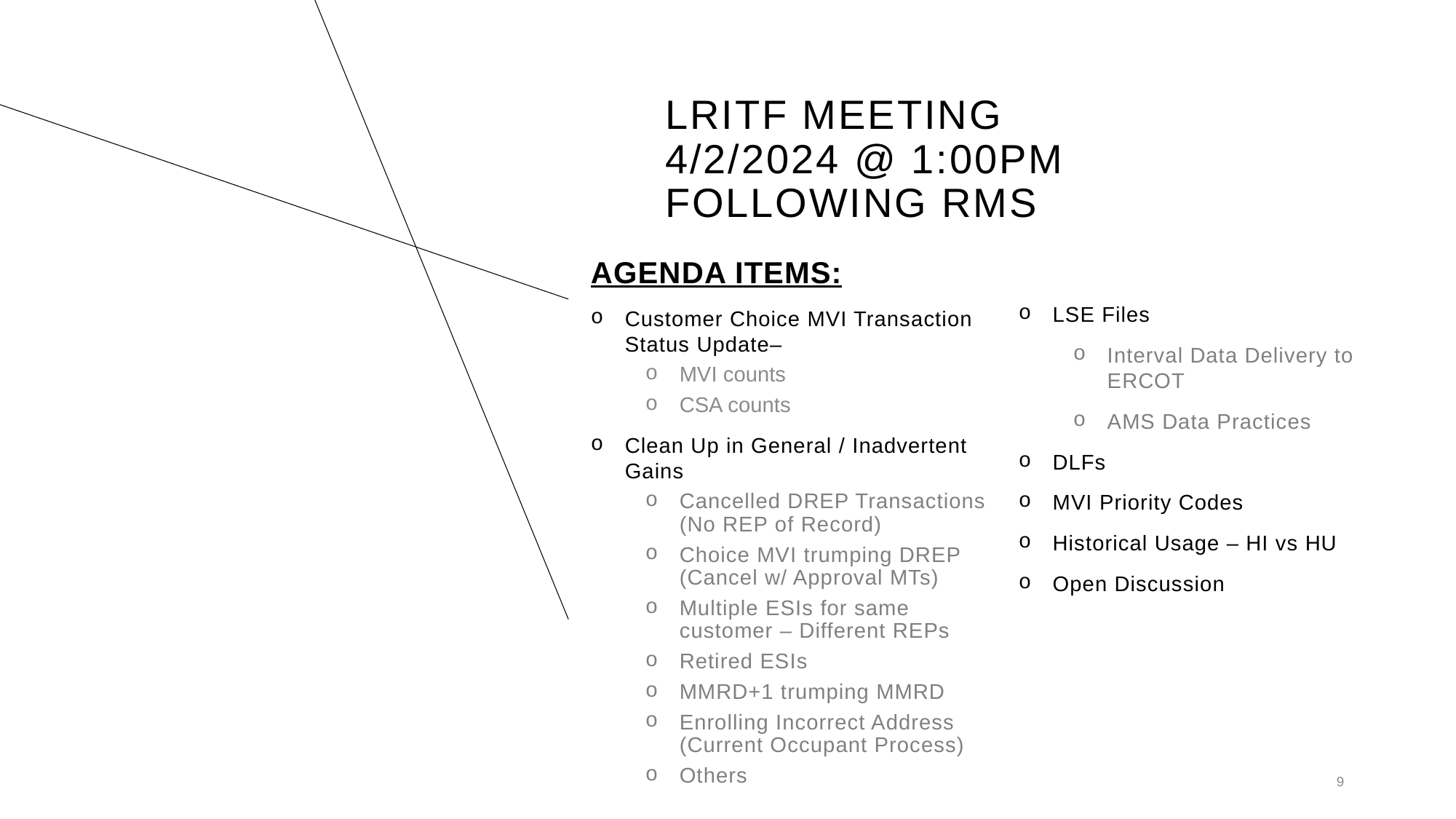

# Lritf meeting 4/2/2024 @ 1:00PM following RMS
AGENDA ITEMS:
Customer Choice MVI Transaction Status Update–
MVI counts
CSA counts
Clean Up in General / Inadvertent Gains
Cancelled DREP Transactions (No REP of Record)
Choice MVI trumping DREP (Cancel w/ Approval MTs)
Multiple ESIs for same customer – Different REPs
Retired ESIs
MMRD+1 trumping MMRD
Enrolling Incorrect Address (Current Occupant Process)
Others

LSE Files
Interval Data Delivery to ERCOT
AMS Data Practices
DLFs
MVI Priority Codes
Historical Usage – HI vs HU
Open Discussion
9